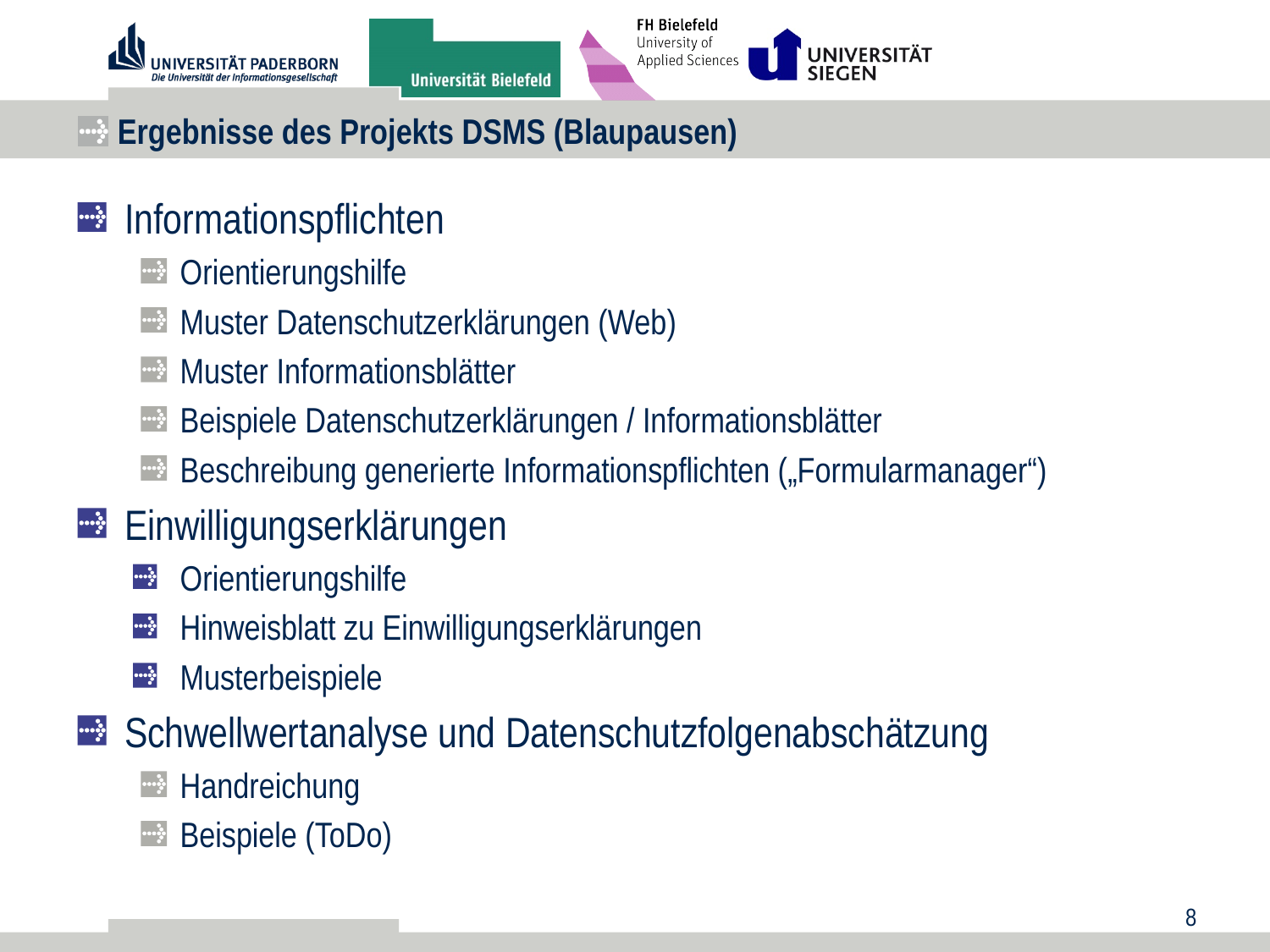

# Ergebnisse des Projekts DSMS (Blaupausen)
Informationspflichten
Orientierungshilfe
Muster Datenschutzerklärungen (Web)
Muster Informationsblätter
Beispiele Datenschutzerklärungen / Informationsblätter
Beschreibung generierte Informationspflichten („Formularmanager“)
Einwilligungserklärungen
Orientierungshilfe
Hinweisblatt zu Einwilligungserklärungen
Musterbeispiele
Schwellwertanalyse und Datenschutzfolgenabschätzung
Handreichung
Beispiele (ToDo)

8